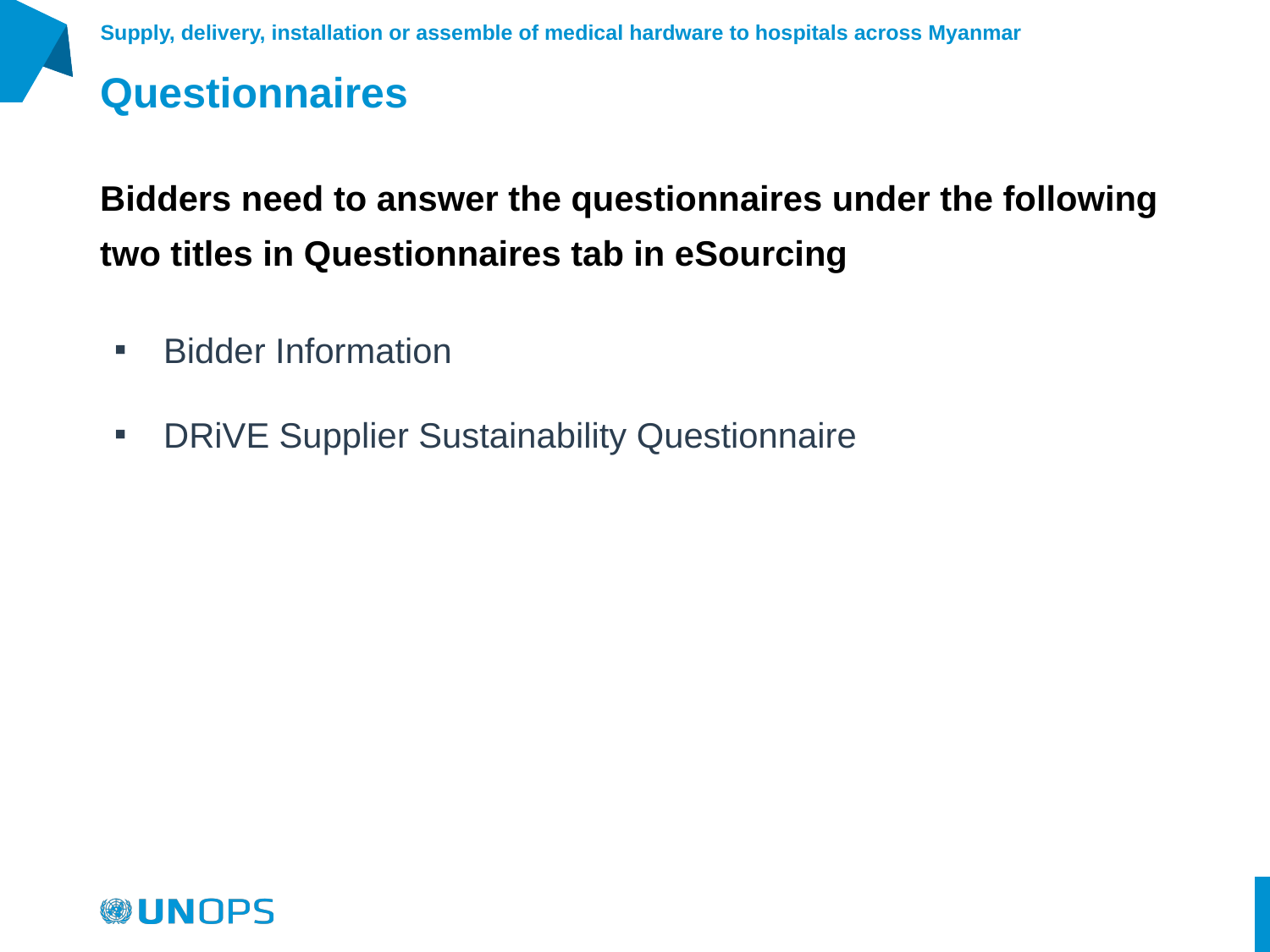

# Questionnaires
Supply, delivery, installation or assemble of medical hardware to hospitals across Myanmar
Bidders need to answer the questionnaires under the following two titles in Questionnaires tab in eSourcing

Bidder Information

DRiVE Supplier Sustainability Questionnaire